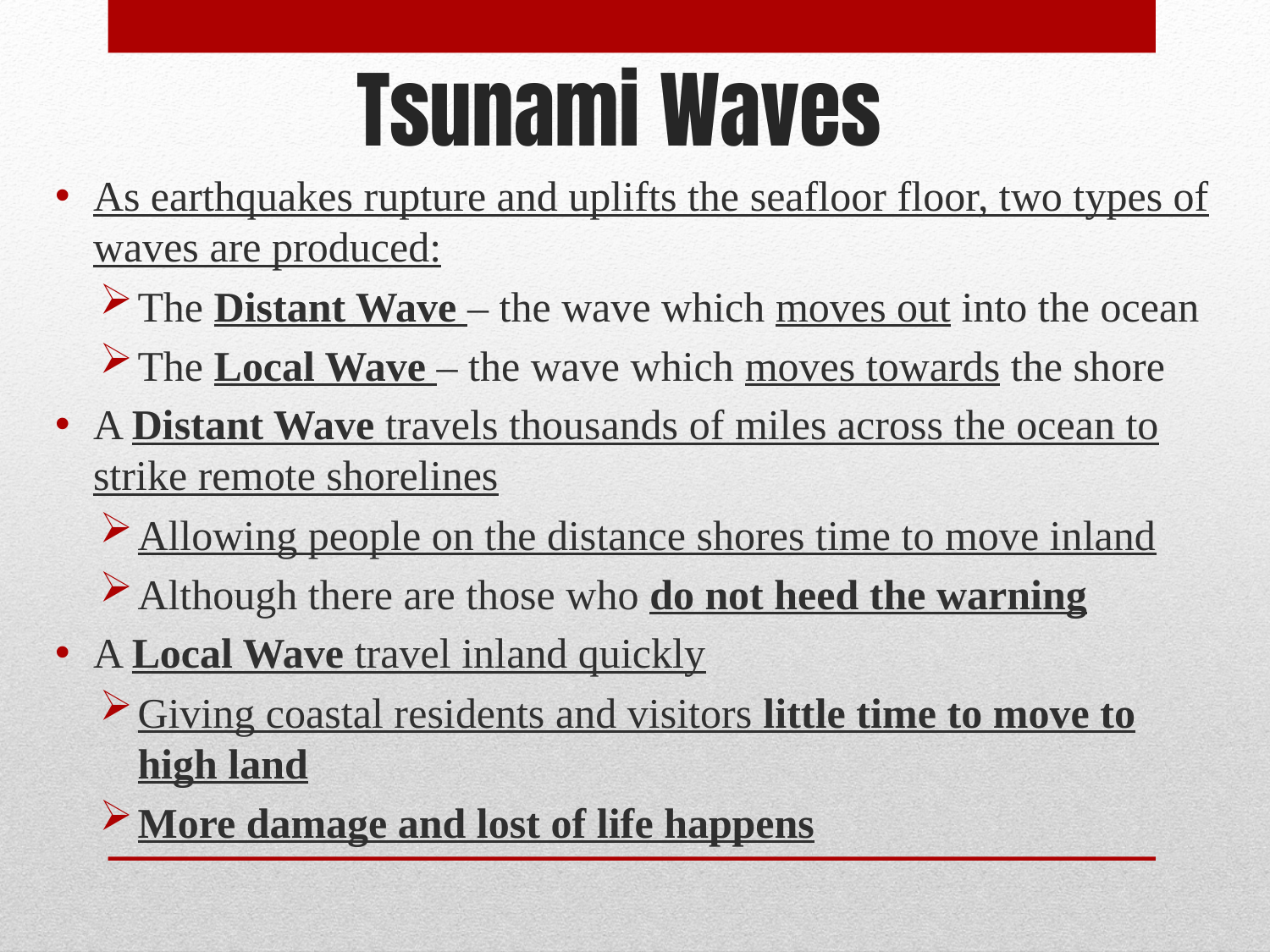

Tsunami Waves
As earthquakes rupture and uplifts the seafloor floor, two types of waves are produced:
The Distant Wave – the wave which moves out into the ocean
The Local Wave – the wave which moves towards the shore
A Distant Wave travels thousands of miles across the ocean to strike remote shorelines
Allowing people on the distance shores time to move inland
Although there are those who do not heed the warning
A Local Wave travel inland quickly
Giving coastal residents and visitors little time to move to high land
More damage and lost of life happens